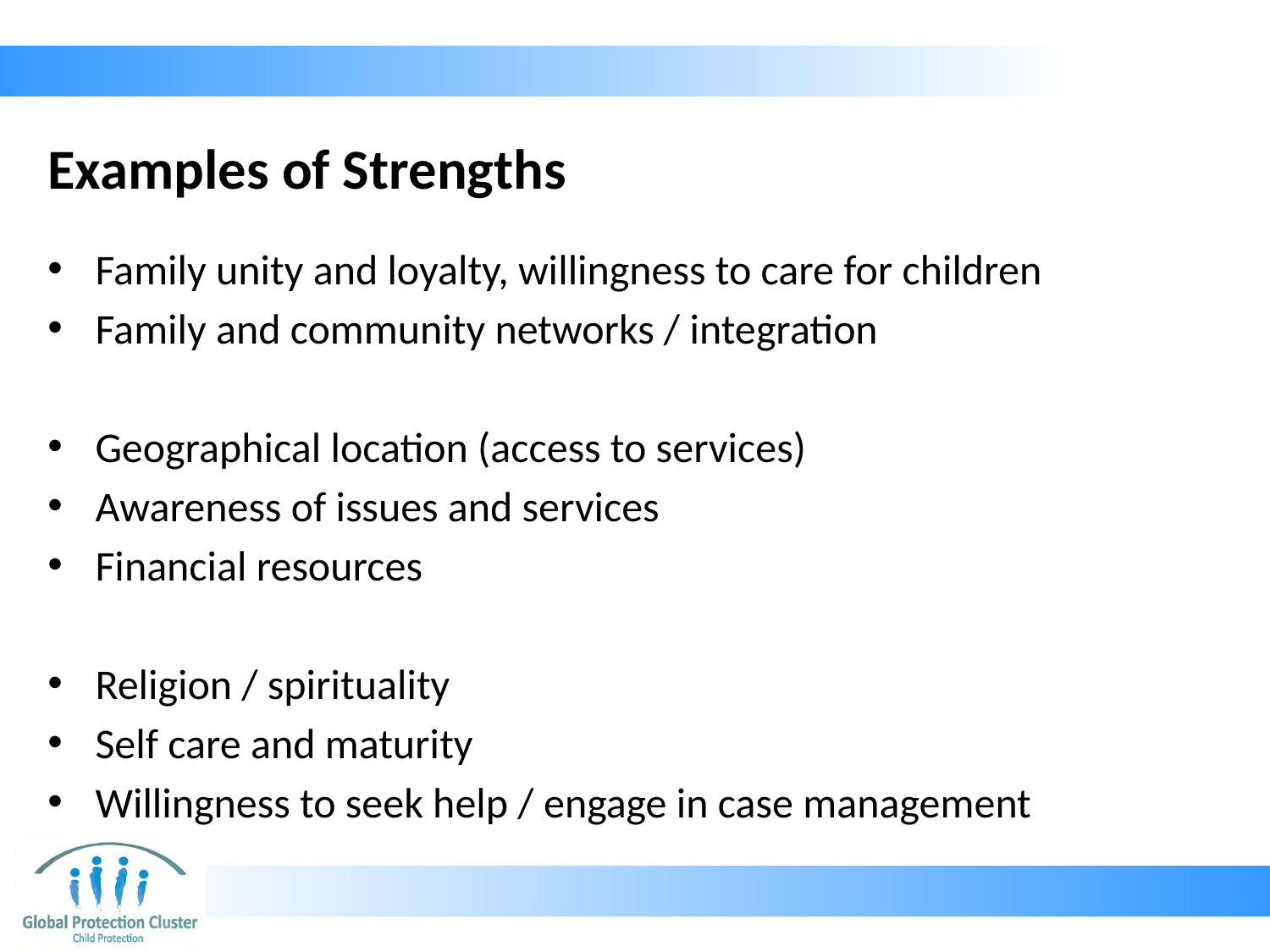

# Examples of Strengths
Family unity and loyalty, willingness to care for children
Family and community networks / integration

Geographical location (access to services)
Awareness of issues and services
Financial resources

Religion / spirituality
Self care and maturity
Willingness to seek help / engage in case management